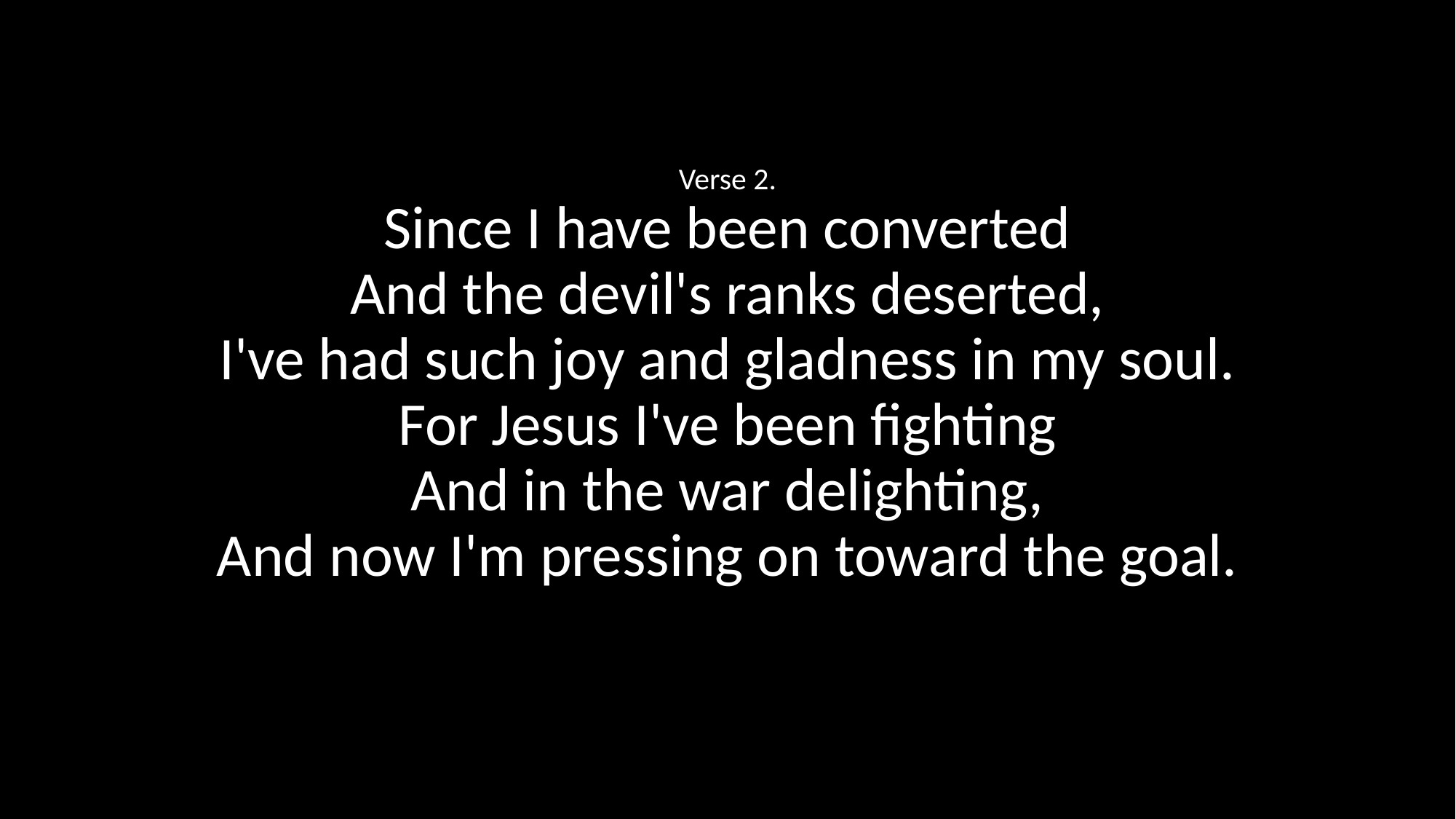

Verse 2.
Since I have been converted
And the devil's ranks deserted,
I've had such joy and gladness in my soul.
For Jesus I've been fighting
And in the war delighting,
And now I'm pressing on toward the goal.